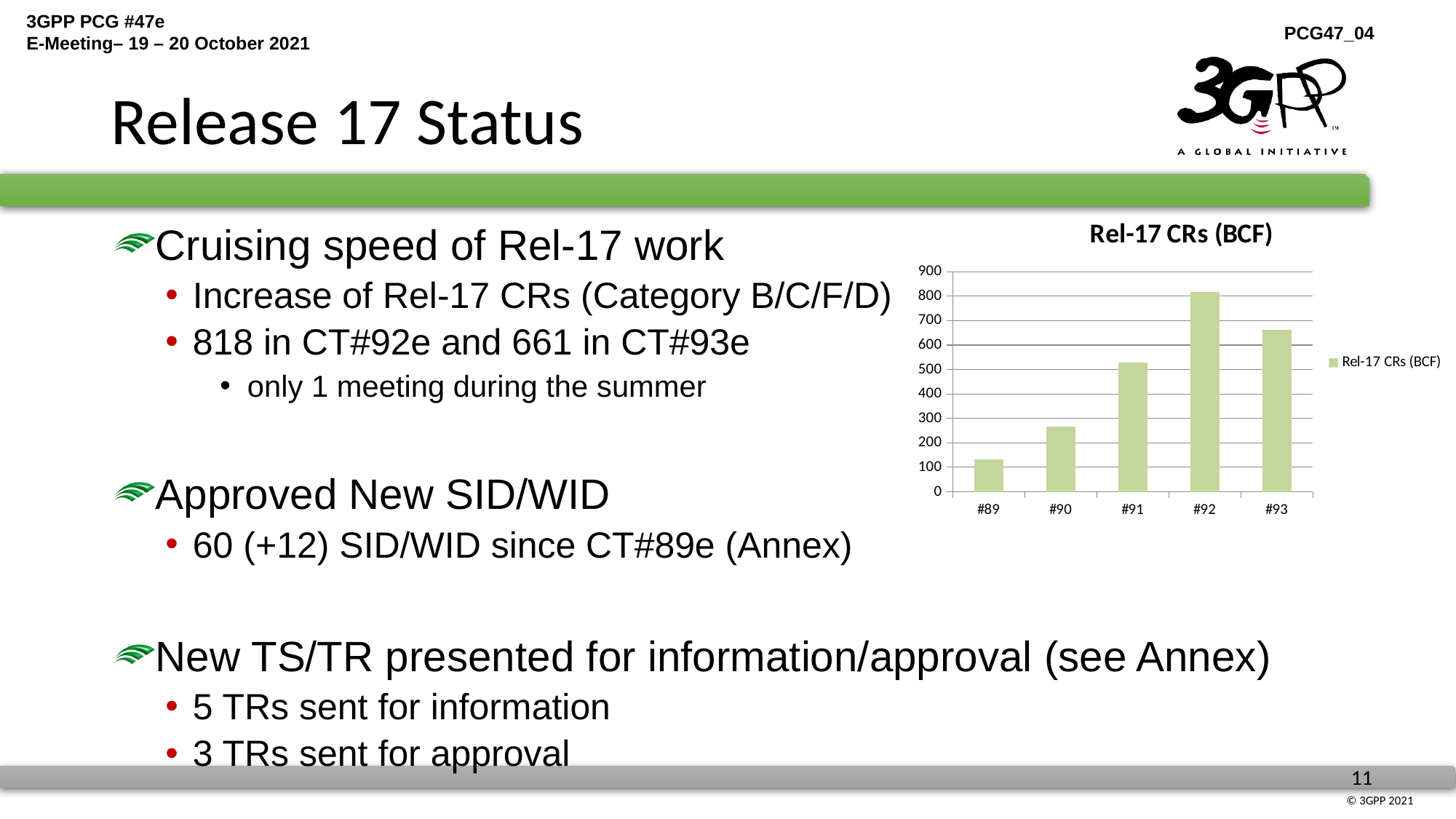

# Release 17 Status

### Chart:

| Category | Rel-17 CRs (BCF) |
|---|---|
| #89 | 132.0 |
| #90 | 266.0 |
| #91 | 529.0 |
| #92 | 818.0 |
| #93 | 661.0 |
Cruising speed of Rel-17 work
Increase of Rel-17 CRs (Category B/C/F/D)
818 in CT#92e and 661 in CT#93e
only 1 meeting during the summer

Approved New SID/WID
60 (+12) SID/WID since CT#89e (Annex)

New TS/TR presented for information/approval (see Annex)
5 TRs sent for information
3 TRs sent for approval